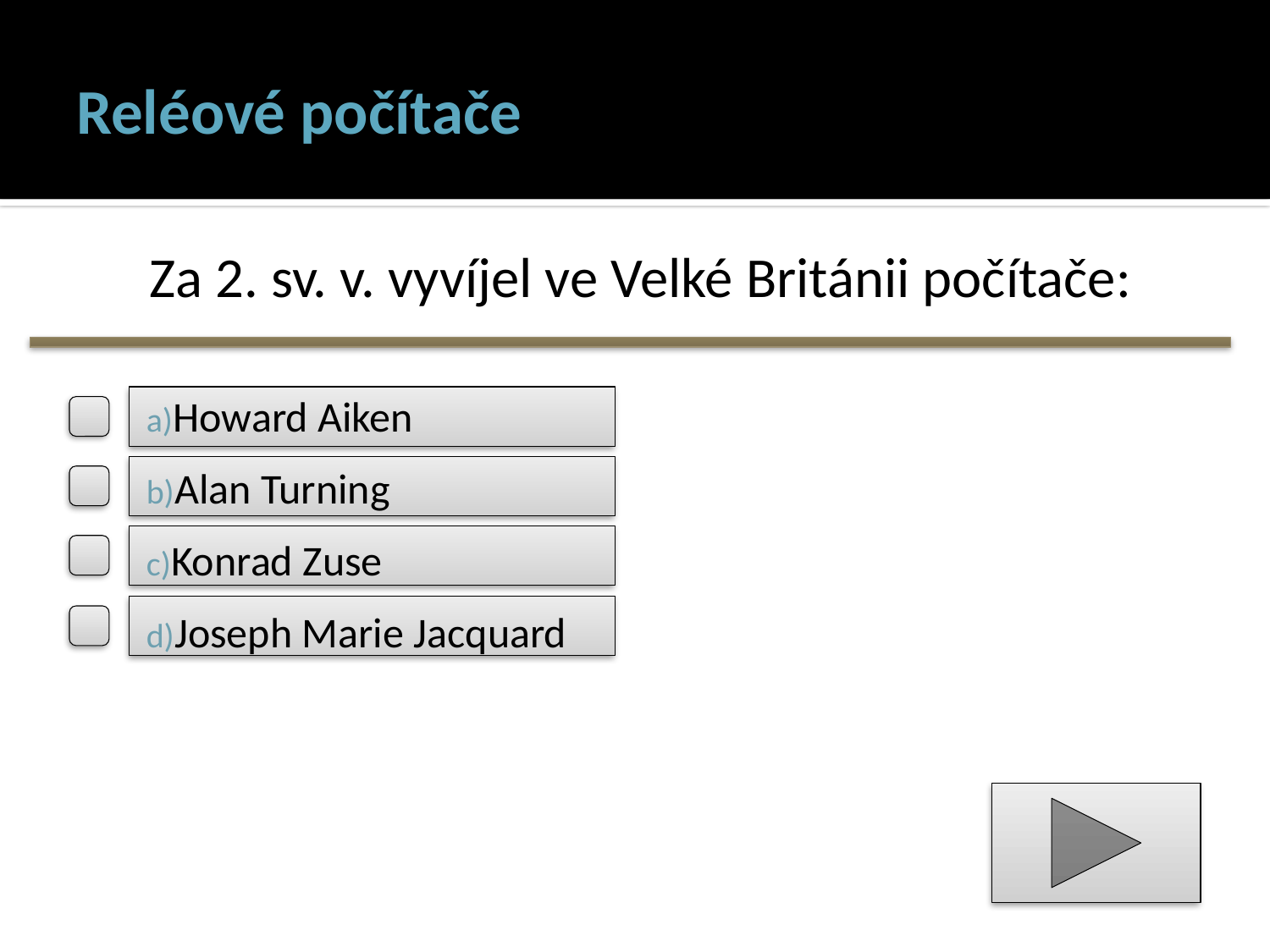

# Reléové počítače
Za 2. sv. v. vyvíjel ve Velké Británii počítače:

Howard Aiken
Alan Turning
Konrad Zuse
Joseph Marie Jacquard